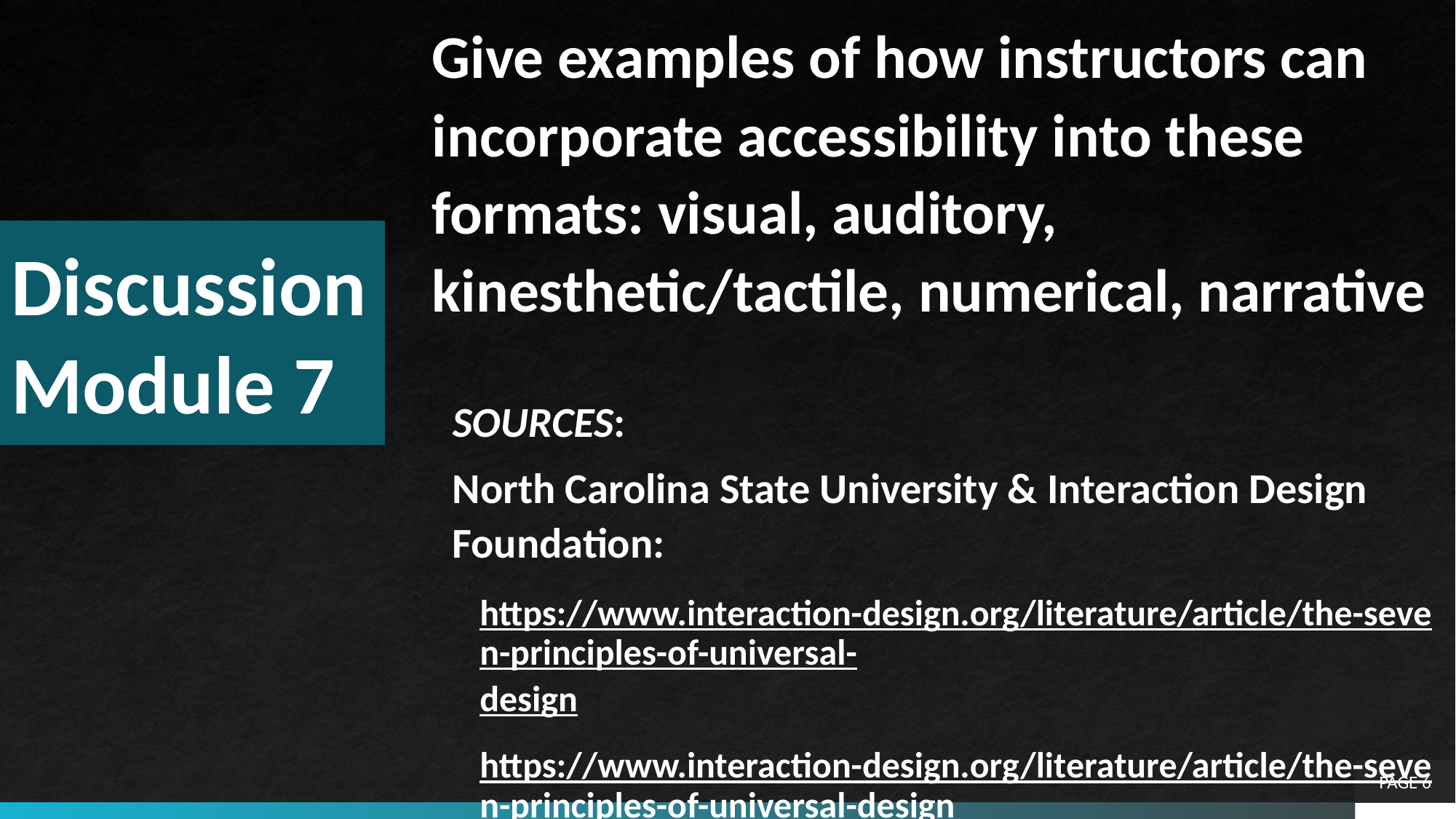

Give examples of how instructors can incorporate accessibility into these formats: visual, auditory, kinesthetic/tactile, numerical, narrative

SOURCES:
North Carolina State University & Interaction Design Foundation:
https://www.interaction-design.org/literature/article/the-seven-principles-of-universal-design
https://www.interaction-design.org/literature/article/the-seven-principles-of-universal-design

# Discussion Module 7
PAGE 6